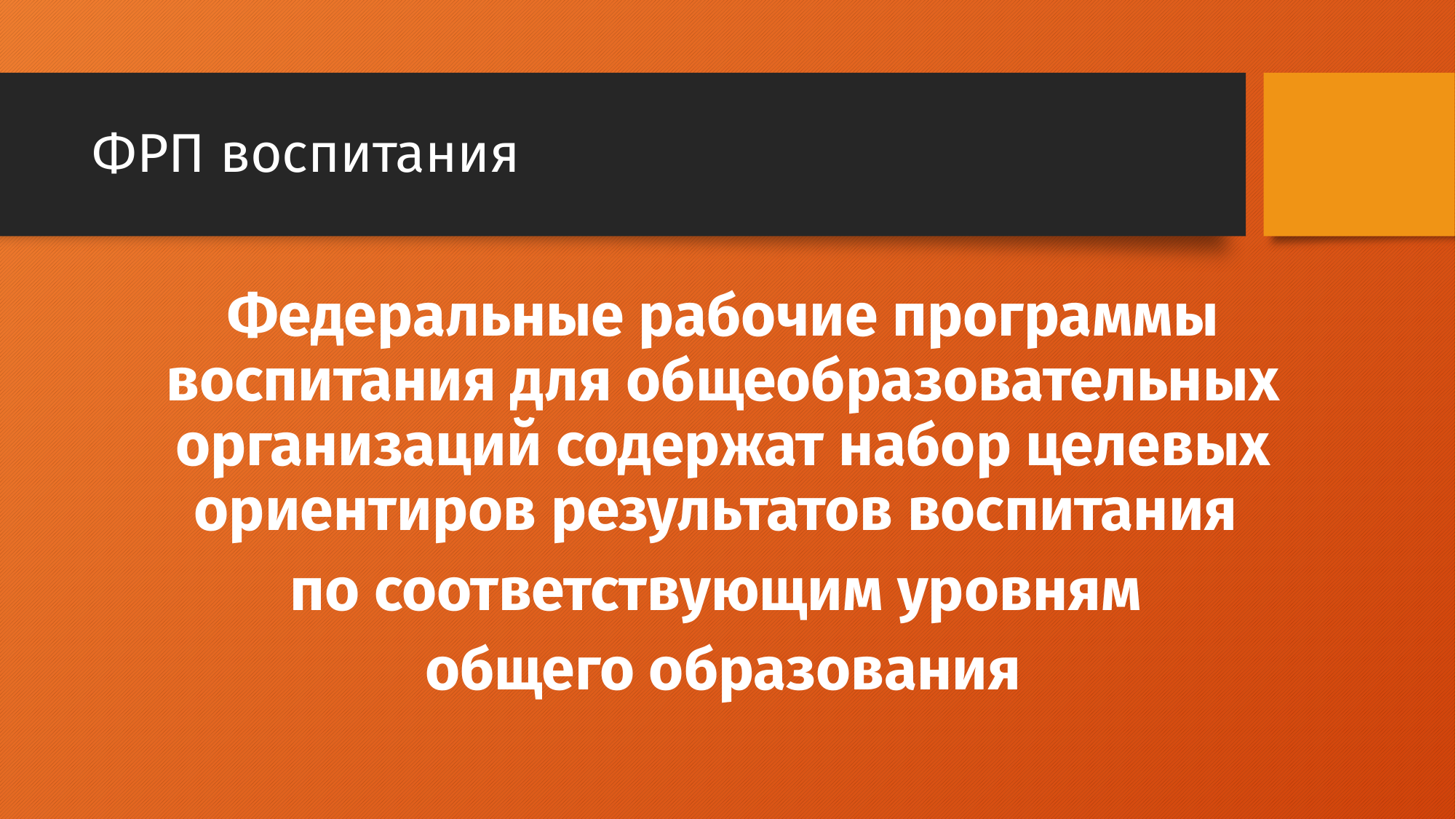

# ФРП воспитания
Федеральные рабочие программы воспитания для общеобразовательных организаций содержат набор целевых ориентиров результатов воспитания
по соответствующим уровням
общего образования